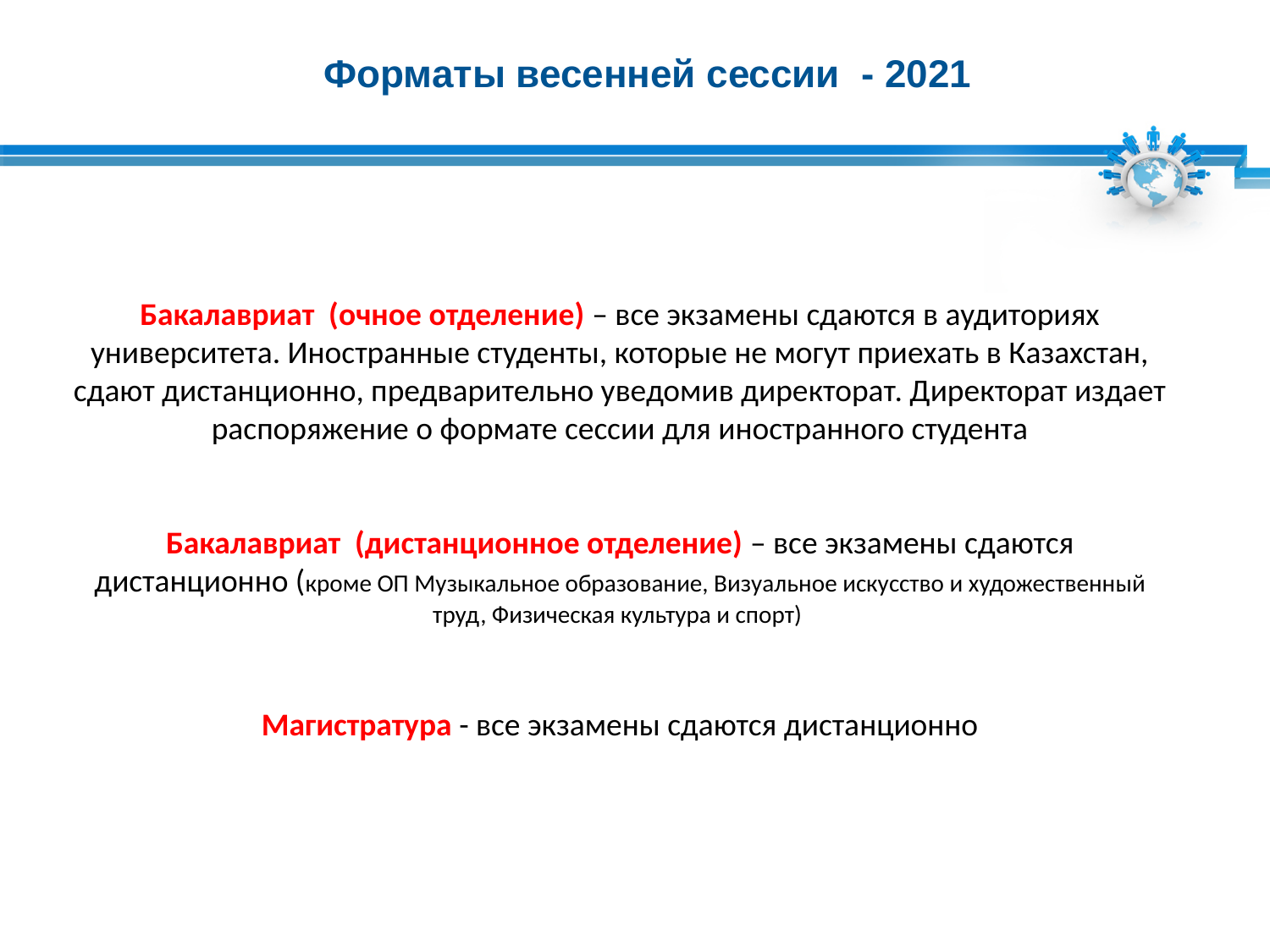

# Форматы весенней сессии  - 2021
Бакалавриат  (очное отделение) – все экзамены сдаются в аудиториях университета. Иностранные студенты, которые не могут приехать в Казахстан, сдают дистанционно, предварительно уведомив директорат. Директорат издает распоряжение о формате сессии для иностранного студента

Бакалавриат  (дистанционное отделение) – все экзамены сдаются дистанционно (кроме ОП Музыкальное образование, Визуальное искусство и художественный труд, Физическая культура и спорт)

Магистратура - все экзамены сдаются дистанционно